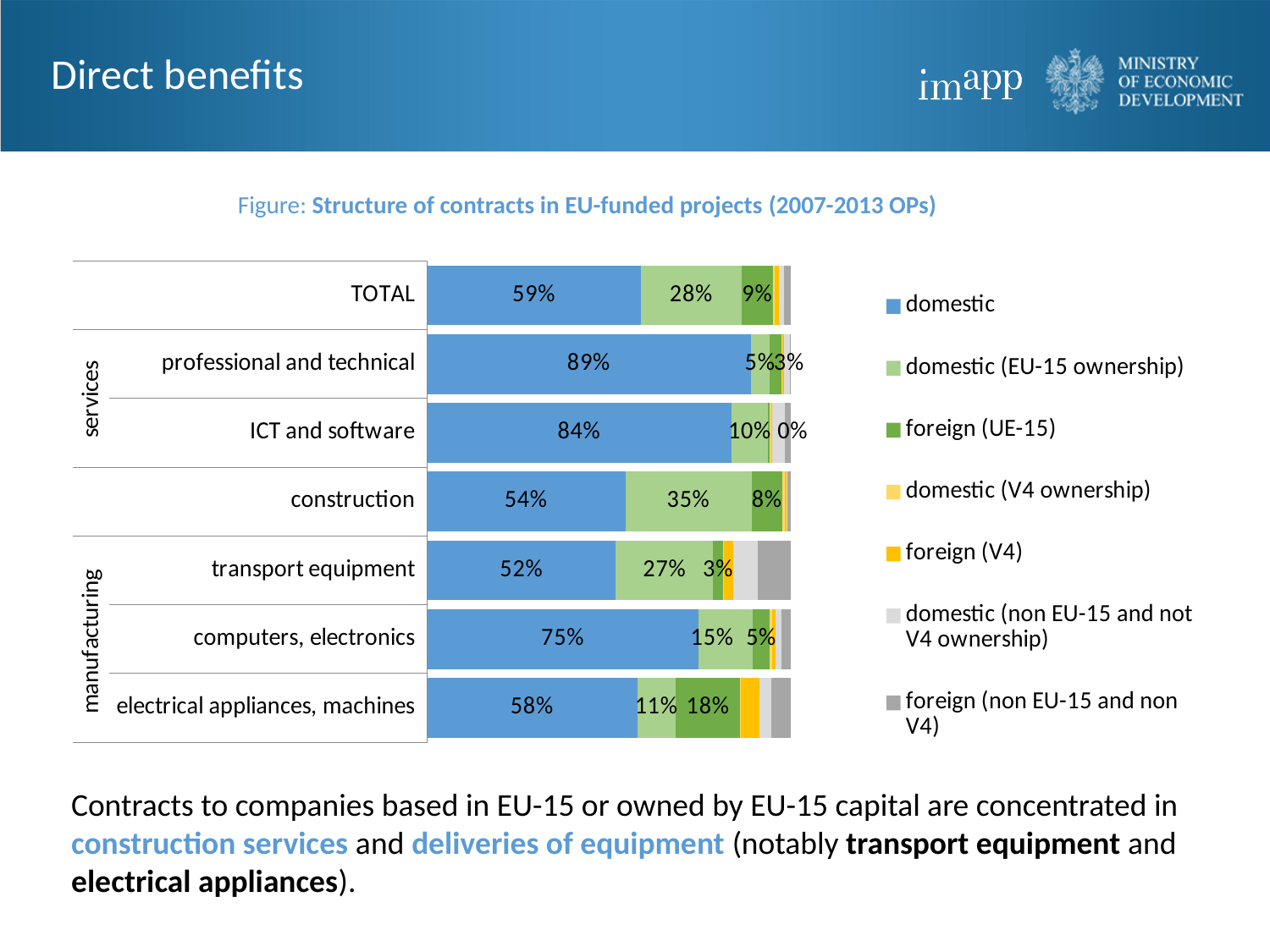

# Direct benefits
Figure: Structure of contracts in EU-funded projects (2007-2013 OPs)

### Chart

| Category | domestic | domestic (EU-15 ownership) | foreign (UE-15) | domestic (V4 ownership) | foreign (V4) | domestic (non EU-15 and not V4 ownership) | foreign (non EU-15 and non V4) |
|---|---|---|---|---|---|---|---|
| electrical appliances, machines | 0.5769045158663226 | 0.10683347883902236 | 0.17622979455911358 | 0.0024335725205987995 | 0.050470203323163064 | 0.03286327103762872 | 0.054265163854151074 |
| computers, electronics | 0.7461752599757501 | 0.1494793109569464 | 0.046034865751364076 | 0.006280598654944725 | 0.00977438617010232 | 0.014746404534072005 | 0.027509173956820624 |
| transport equipment | 0.5184683287788715 | 0.267829843149451 | 0.026321923226908565 | 0.0035495434009158214 | 0.024210398134536723 | 0.06698356517600818 | 0.09263639813330819 |
| construction | 0.5448656311621647 | 0.34717494902405305 | 0.08465323267166172 | 0.005659137423118205 | 0.004186190831086924 | 0.003685536213862388 | 0.009775322674052898 |
| ICT and software | 0.836003464156605 | 0.101421193798645 | 0.004260712017211486 | 0.0043328765963514 | 0.0010489732202747998 | 0.036440338363058496 | 0.016492441847853825 |
| professional and technical | 0.8891514667978105 | 0.05146842831034653 | 0.03295778521924684 | 0.003002378033251751 | 0.004107323495405894 | 0.0158313447199106 | 0.003481273424027799 |
| TOTAL | 0.5878174756772198 | 0.27624753439936556 | 0.08659397326091267 | 0.005272857732976163 | 0.011815045850024526 | 0.011921093223704816 | 0.02033201985579643 |
Contracts to companies based in EU-15 or owned by EU-15 capital are concentrated in construction services and deliveries of equipment (notably transport equipment and electrical appliances).